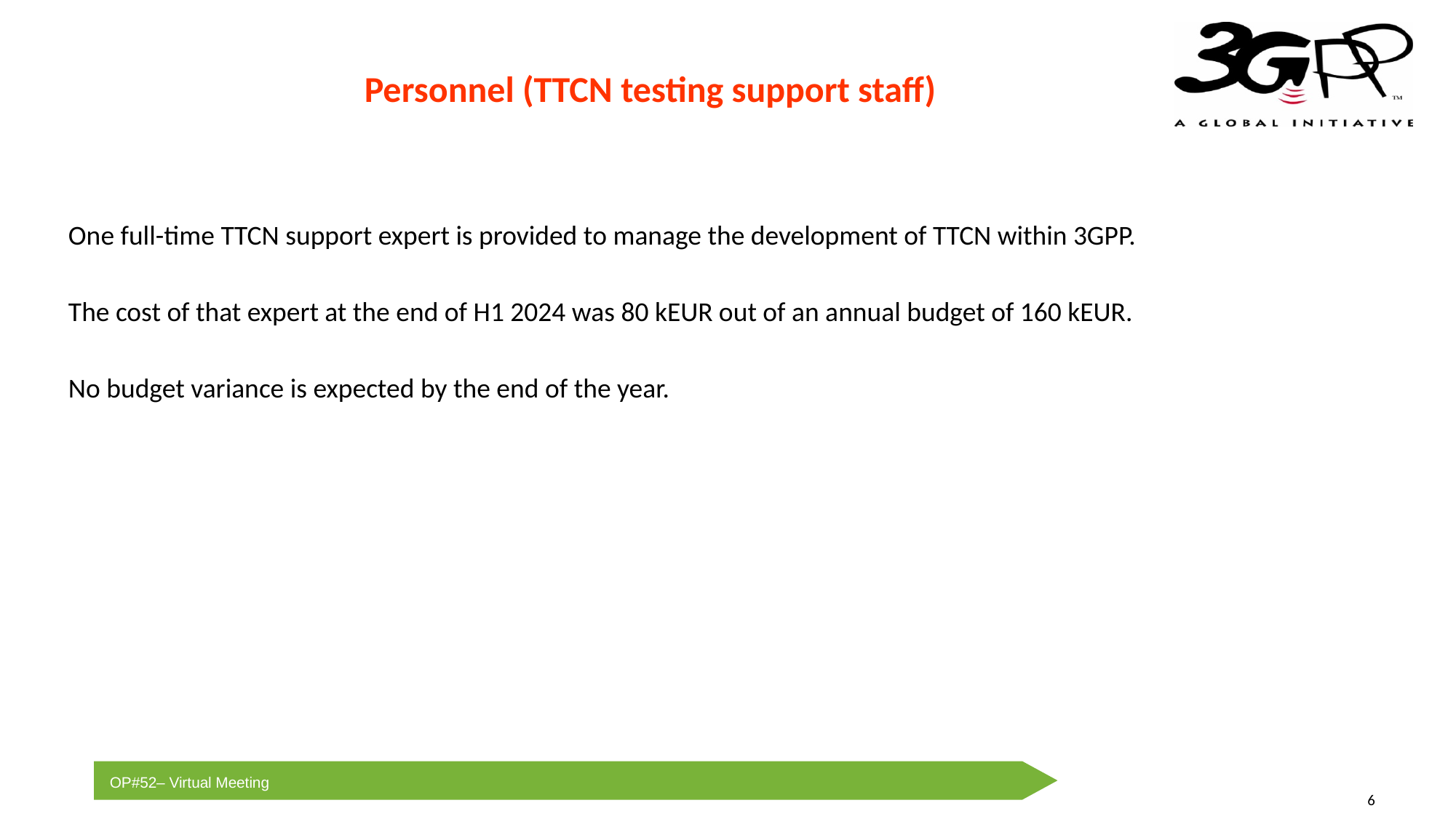

Personnel (TTCN testing support staff)

One full-time TTCN support expert is provided to manage the development of TTCN within 3GPP.

The cost of that expert at the end of H1 2024 was 80 kEUR out of an annual budget of 160 kEUR.

No budget variance is expected by the end of the year.